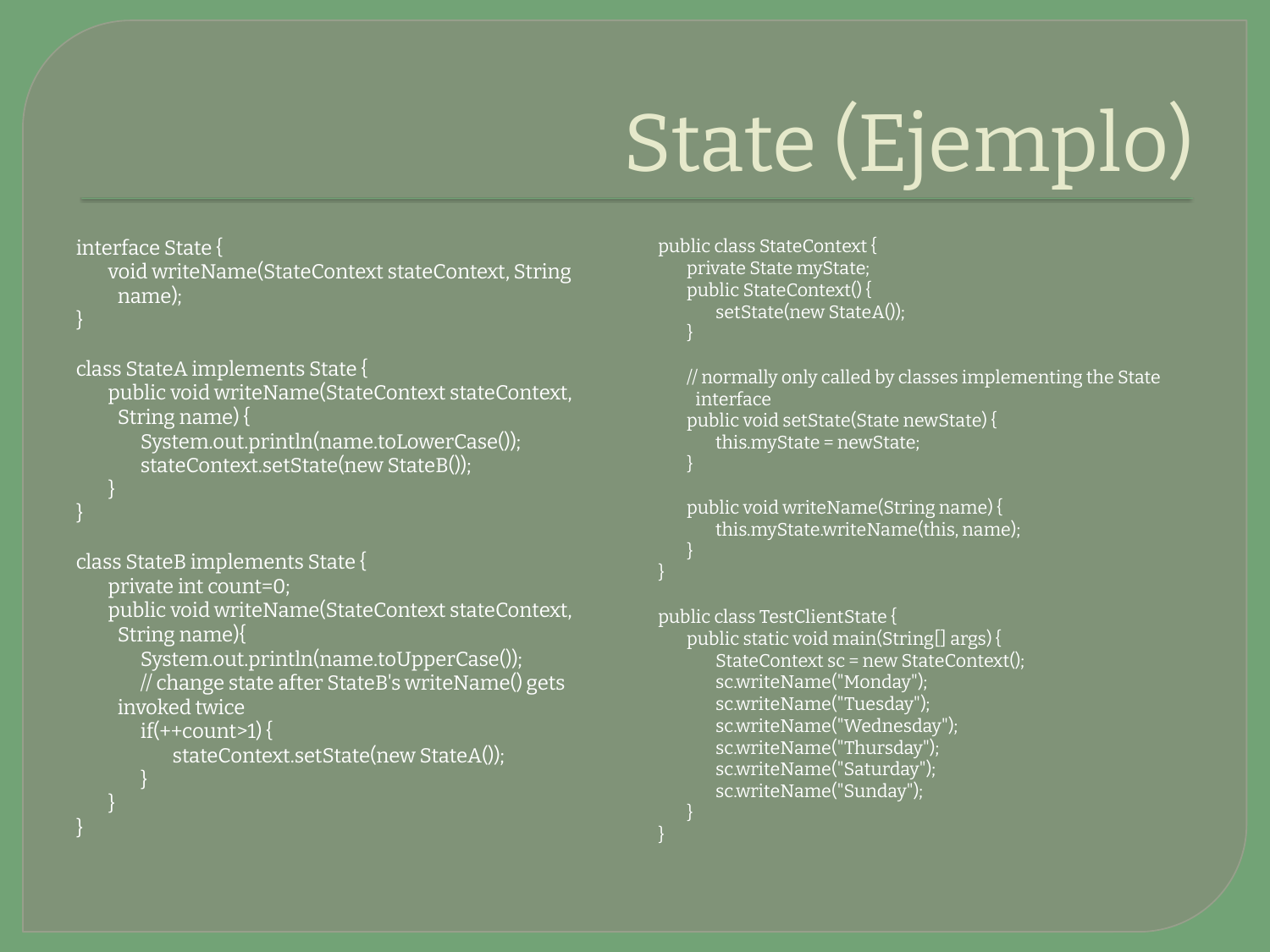

# State (Ejemplo)
interface State {
        void writeName(StateContext stateContext, String name);
}

class StateA implements State {
        public void writeName(StateContext stateContext, String name) {
                System.out.println(name.toLowerCase());
                stateContext.setState(new StateB());
        }
}

class StateB implements State {
        private int count=0;
        public void writeName(StateContext stateContext, String name){
                System.out.println(name.toUpperCase());
                // change state after StateB's writeName() gets invoked twice
                if(++count>1) {
                        stateContext.setState(new StateA());
                }
        }
}

public class StateContext {
        private State myState;
        public StateContext() {
                setState(new StateA());
        }

        // normally only called by classes implementing the State interface
        public void setState(State newState) {
                this.myState = newState;
        }

        public void writeName(String name) {
                this.myState.writeName(this, name);
        }
}

public class TestClientState {
        public static void main(String[] args) {
                StateContext sc = new StateContext();
                sc.writeName("Monday");
                sc.writeName("Tuesday");
                sc.writeName("Wednesday");
                sc.writeName("Thursday");
                sc.writeName("Saturday");
                sc.writeName("Sunday");
        }
}